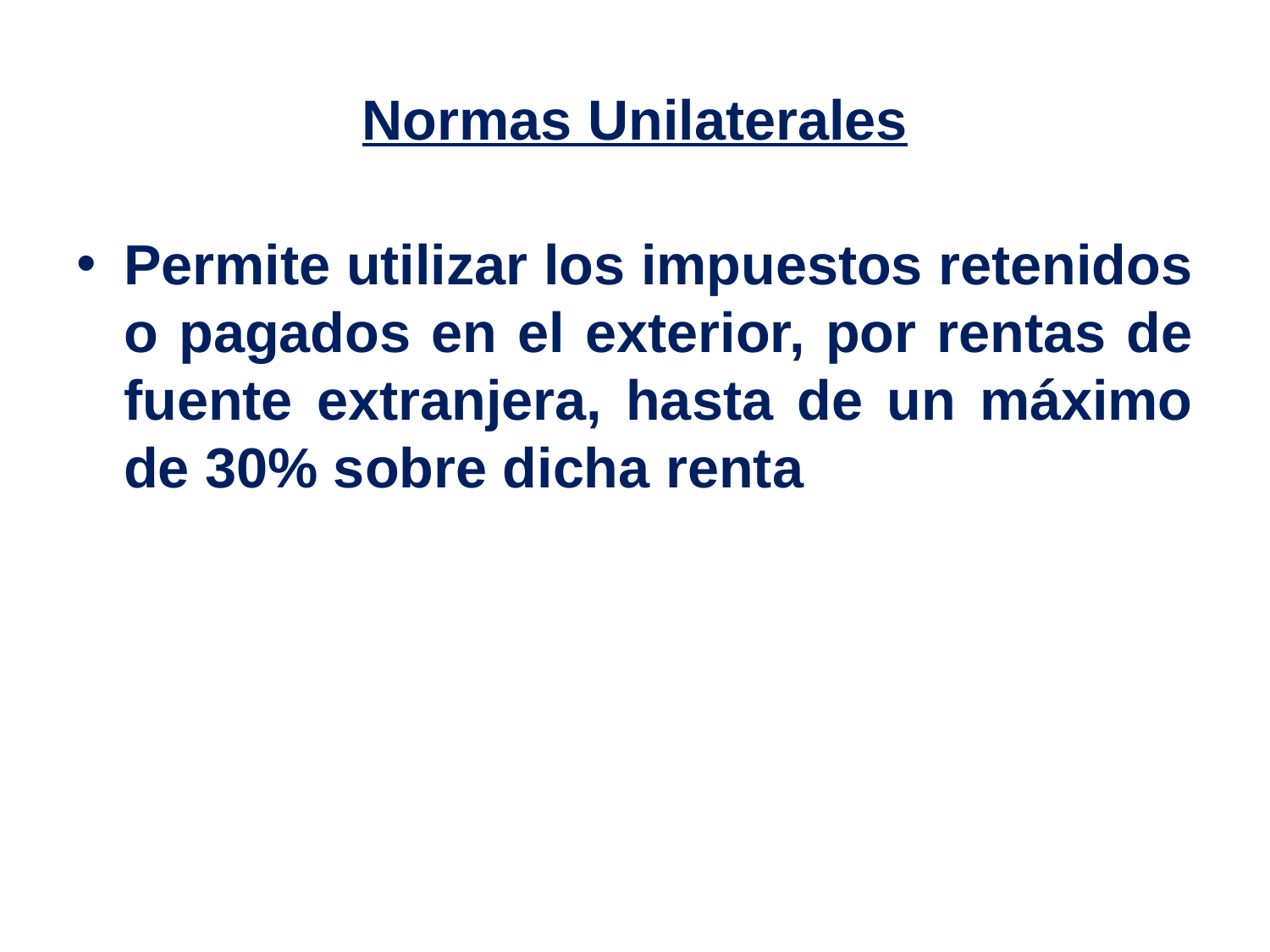

# Normas Unilaterales
Permite utilizar los impuestos retenidos o pagados en el exterior, por rentas de fuente extranjera, hasta de un máximo de 30% sobre dicha renta